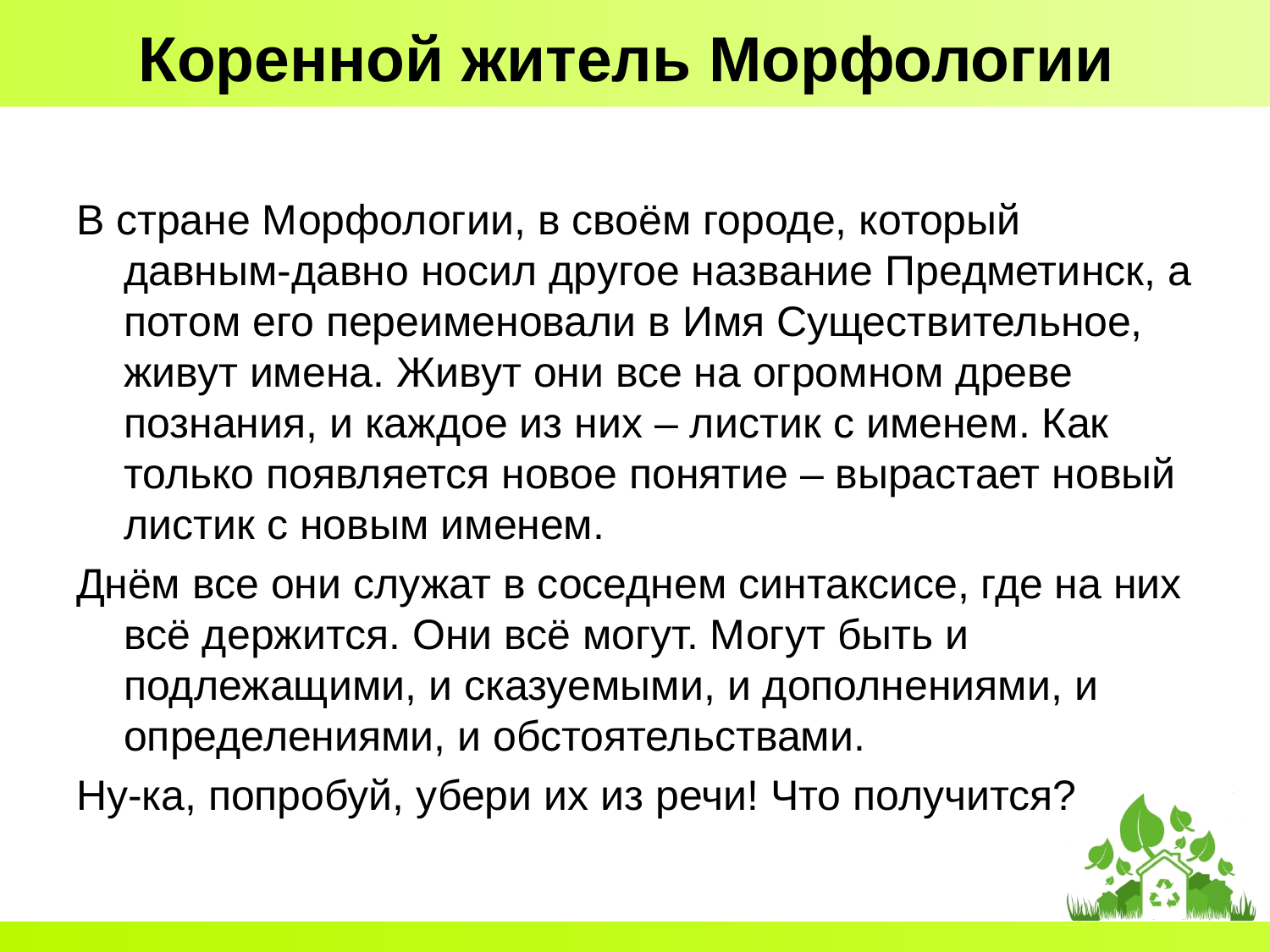

# Коренной житель Морфологии
В стране Морфологии, в своём городе, который давным-давно носил другое название Предметинск, а потом его переименовали в Имя Существительное, живут имена. Живут они все на огромном древе познания, и каждое из них – листик с именем. Как только появляется новое понятие – вырастает новый листик с новым именем.
Днём все они служат в соседнем синтаксисе, где на них всё держится. Они всё могут. Могут быть и подлежащими, и сказуемыми, и дополнениями, и определениями, и обстоятельствами.
Ну-ка, попробуй, убери их из речи! Что получится?